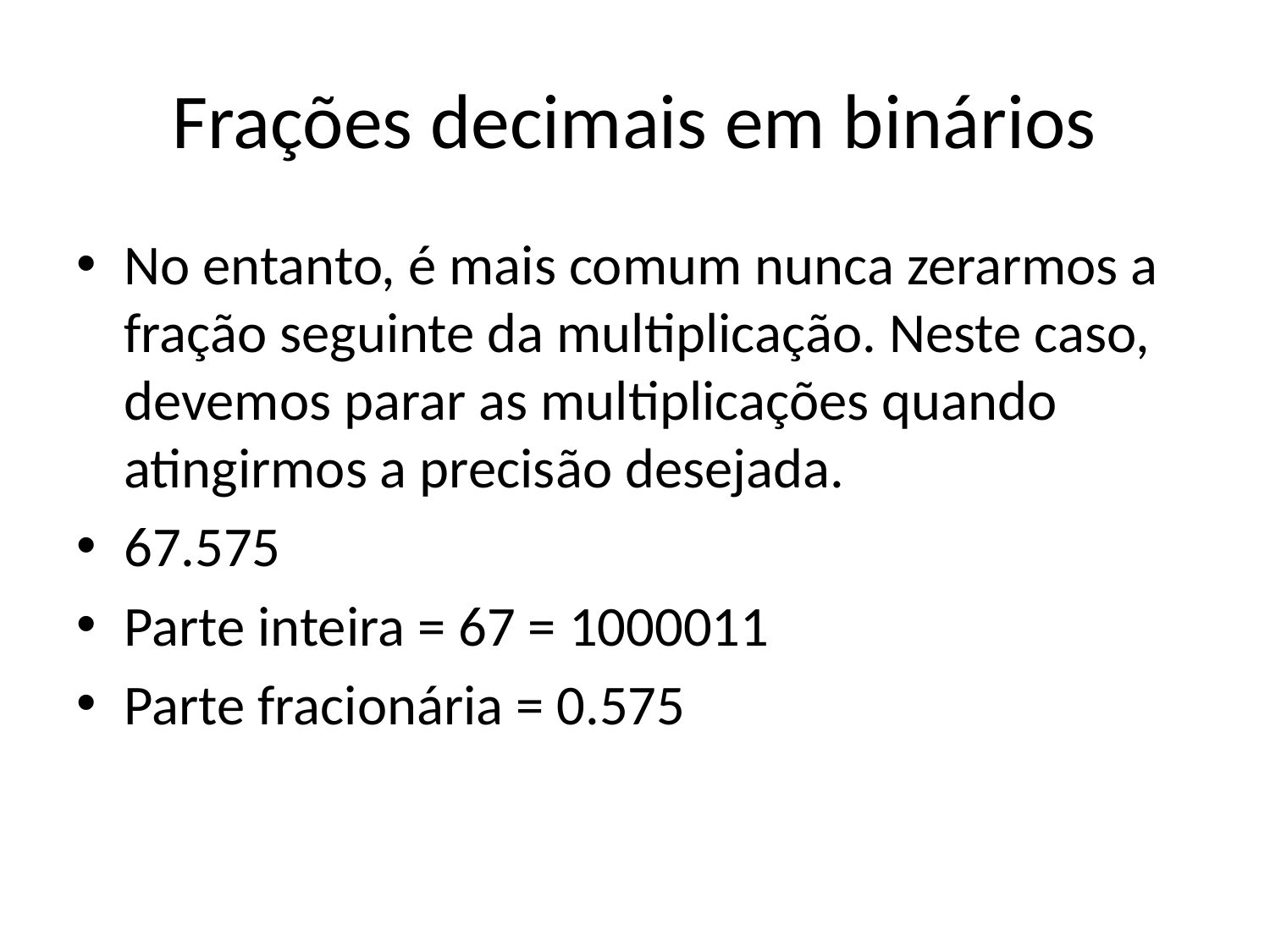

# Frações decimais em binários
No entanto, é mais comum nunca zerarmos a fração seguinte da multiplicação. Neste caso, devemos parar as multiplicações quando atingirmos a precisão desejada.
67.575
Parte inteira = 67 = 1000011
Parte fracionária = 0.575